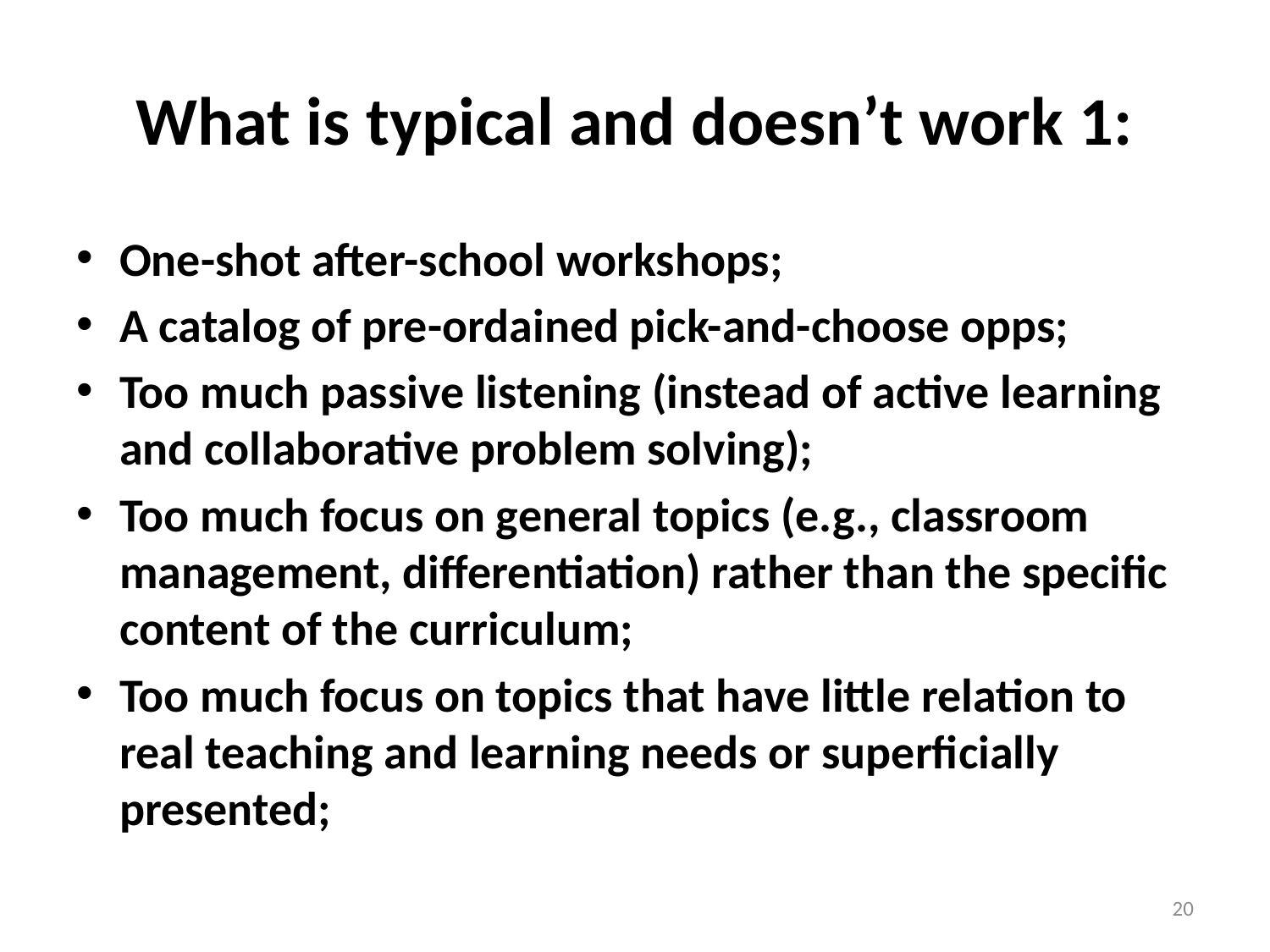

# What is typical and doesn’t work 1:
One-shot after-school workshops;
A catalog of pre-ordained pick-and-choose opps;
Too much passive listening (instead of active learning and collaborative problem solving);
Too much focus on general topics (e.g., classroom management, differentiation) rather than the specific content of the curriculum;
Too much focus on topics that have little relation to real teaching and learning needs or superficially presented;

20